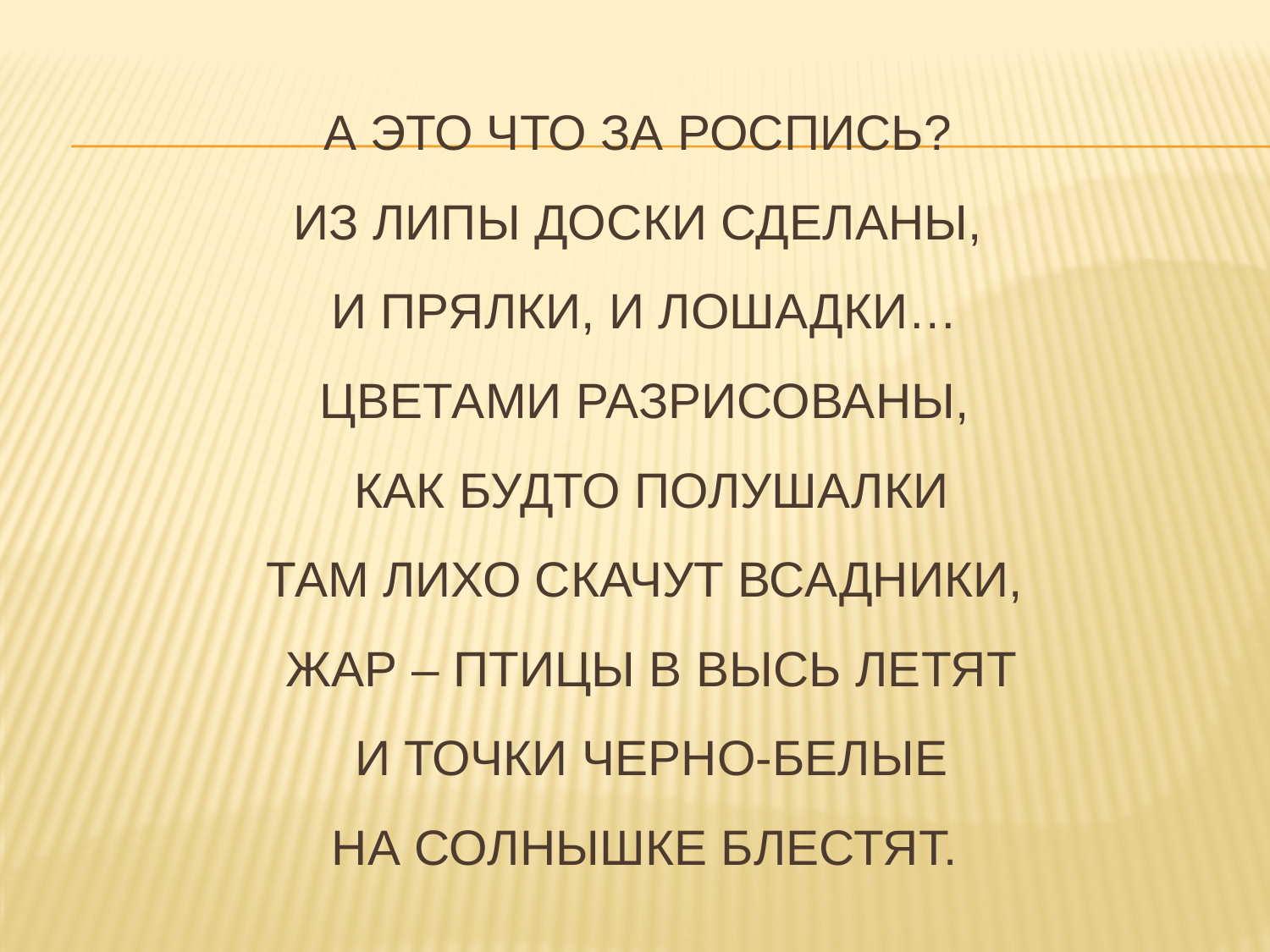

# А ЭТО ЧТО ЗА РОСПИСЬ? Из липы доски сделаны, И прялки, и лошадки… Цветами разрисованы, Как будто полушалки Там лихо скачут всадники, Жар – птицы в высь летят И точки черно-белые На солнышке блестят.